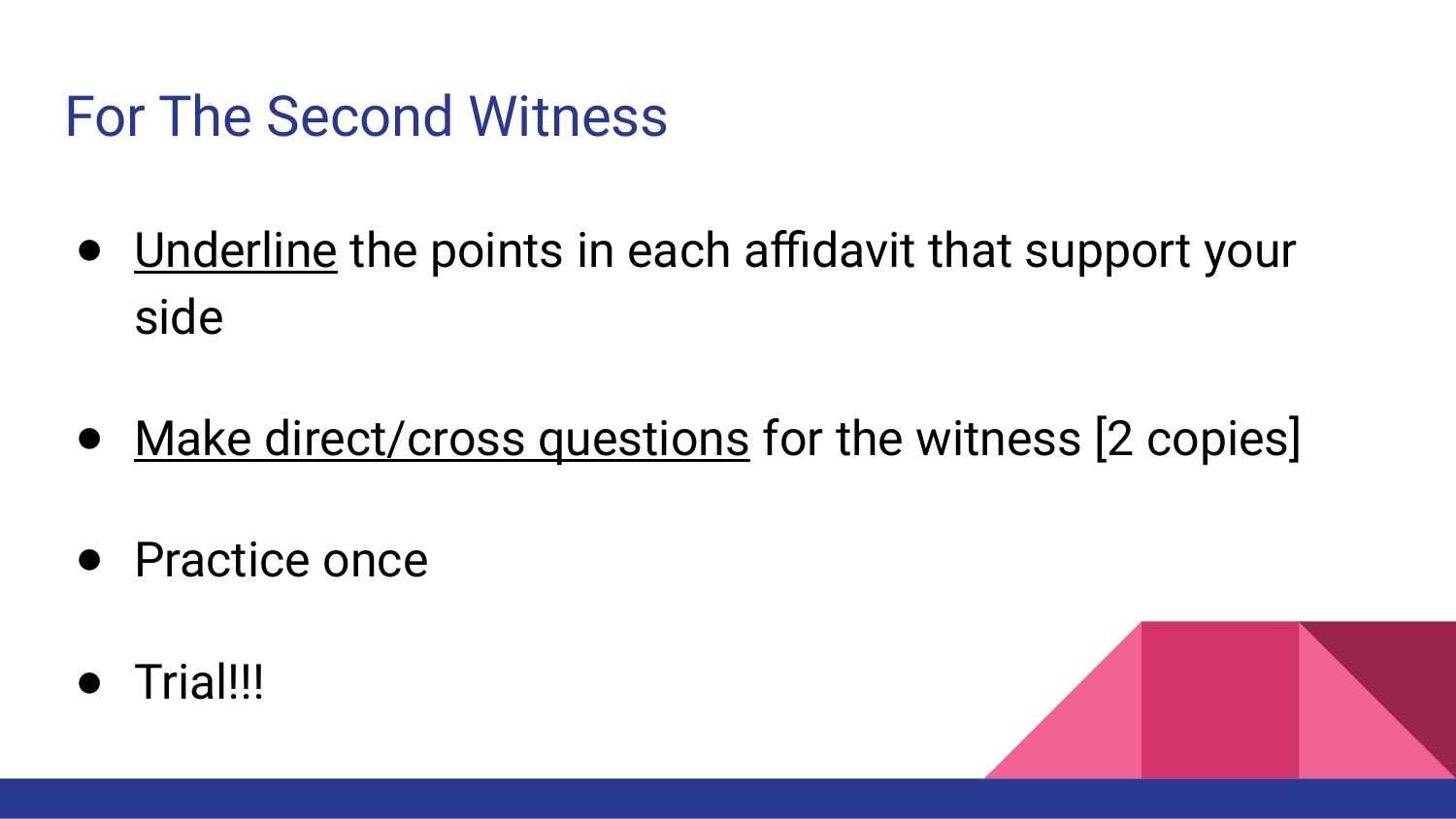

# For The Second Witness
Underline the points in each affidavit that support your side

Make direct/cross questions for the witness [2 copies]

Practice once

Trial!!!